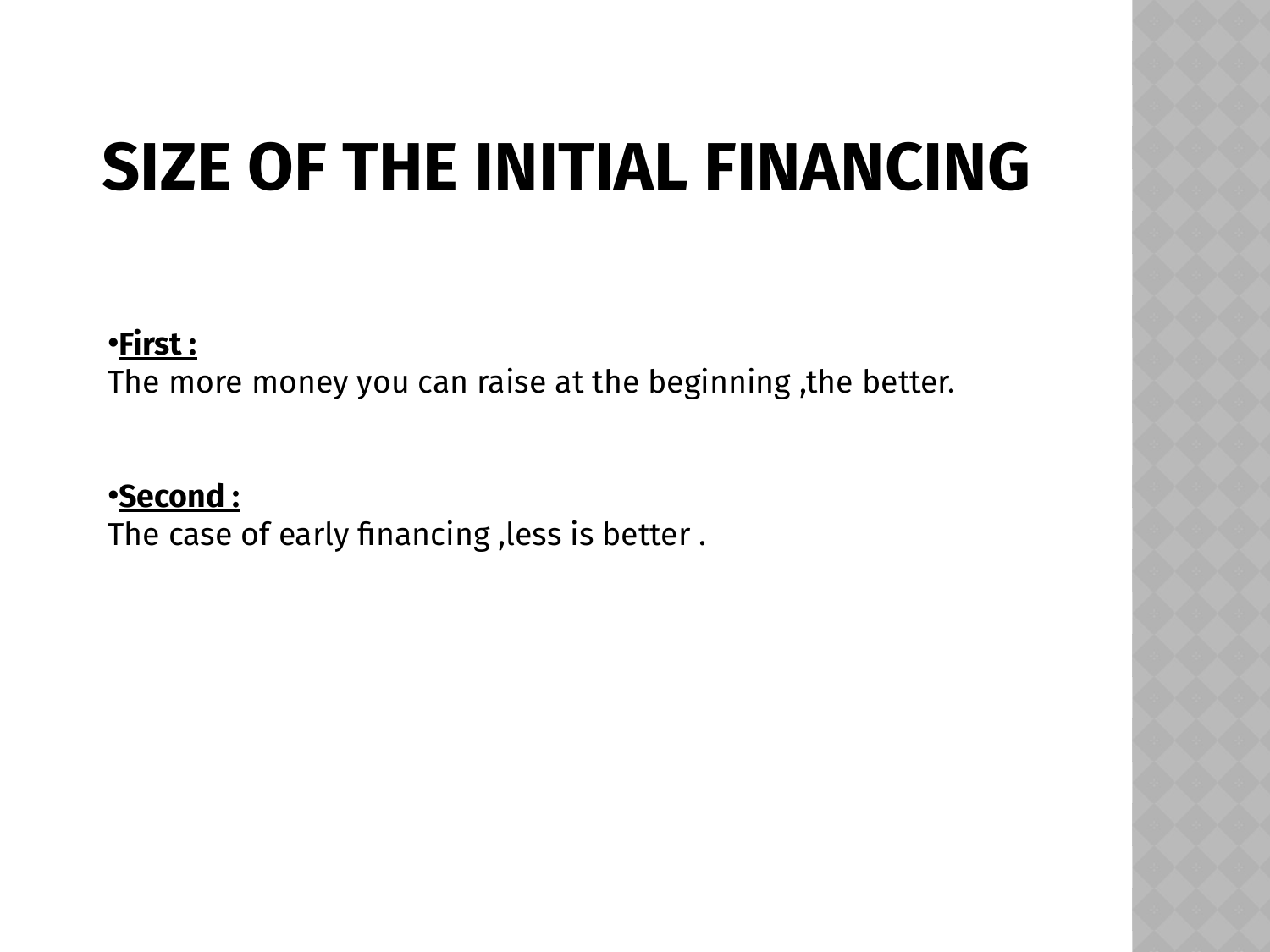

# Size of the initial financing
First :
The more money you can raise at the beginning ,the better.

Second :
The case of early financing ,less is better .